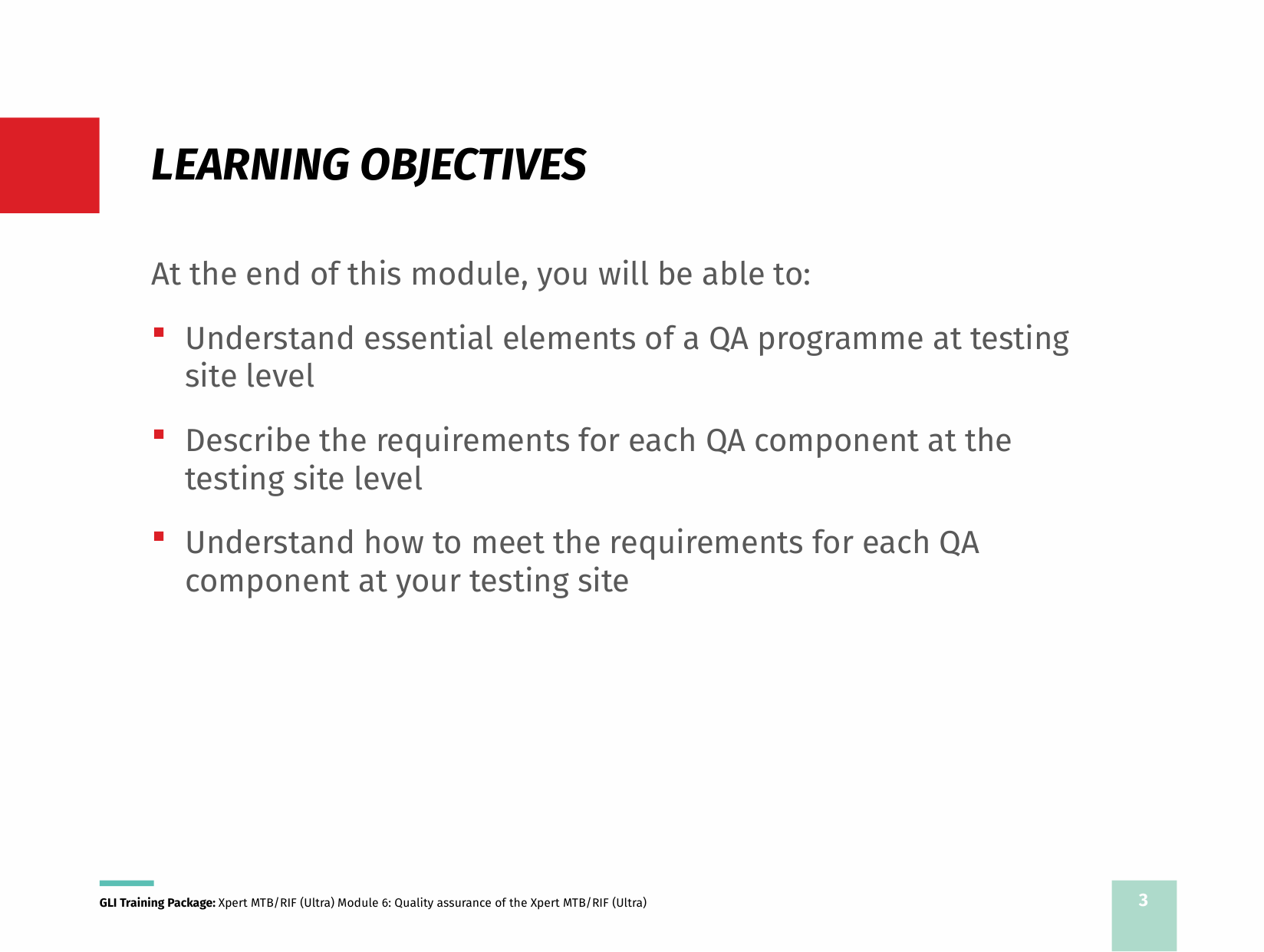

# LEARNING OBJECTIVES
At the end of this module, you will be able to:
Understand essential elements of a QA programme at testing site level
Describe the requirements for each QA component at the testing site level
Understand how to meet the requirements for each QA component at your testing site